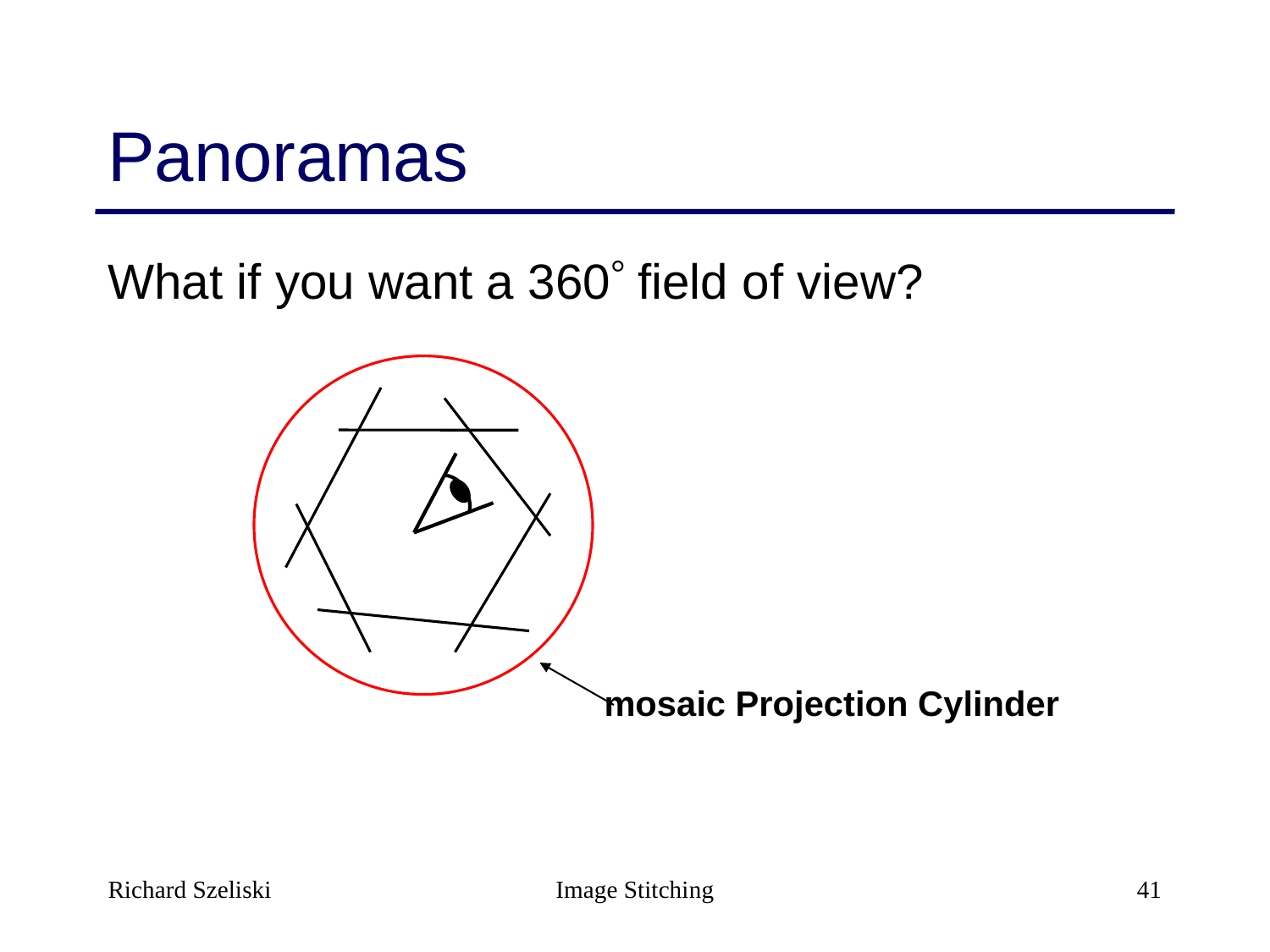

# Panoramas
What if you want a 360° field of view?

mosaic Projection Cylinder

Richard Szeliski
Image Stitching
41